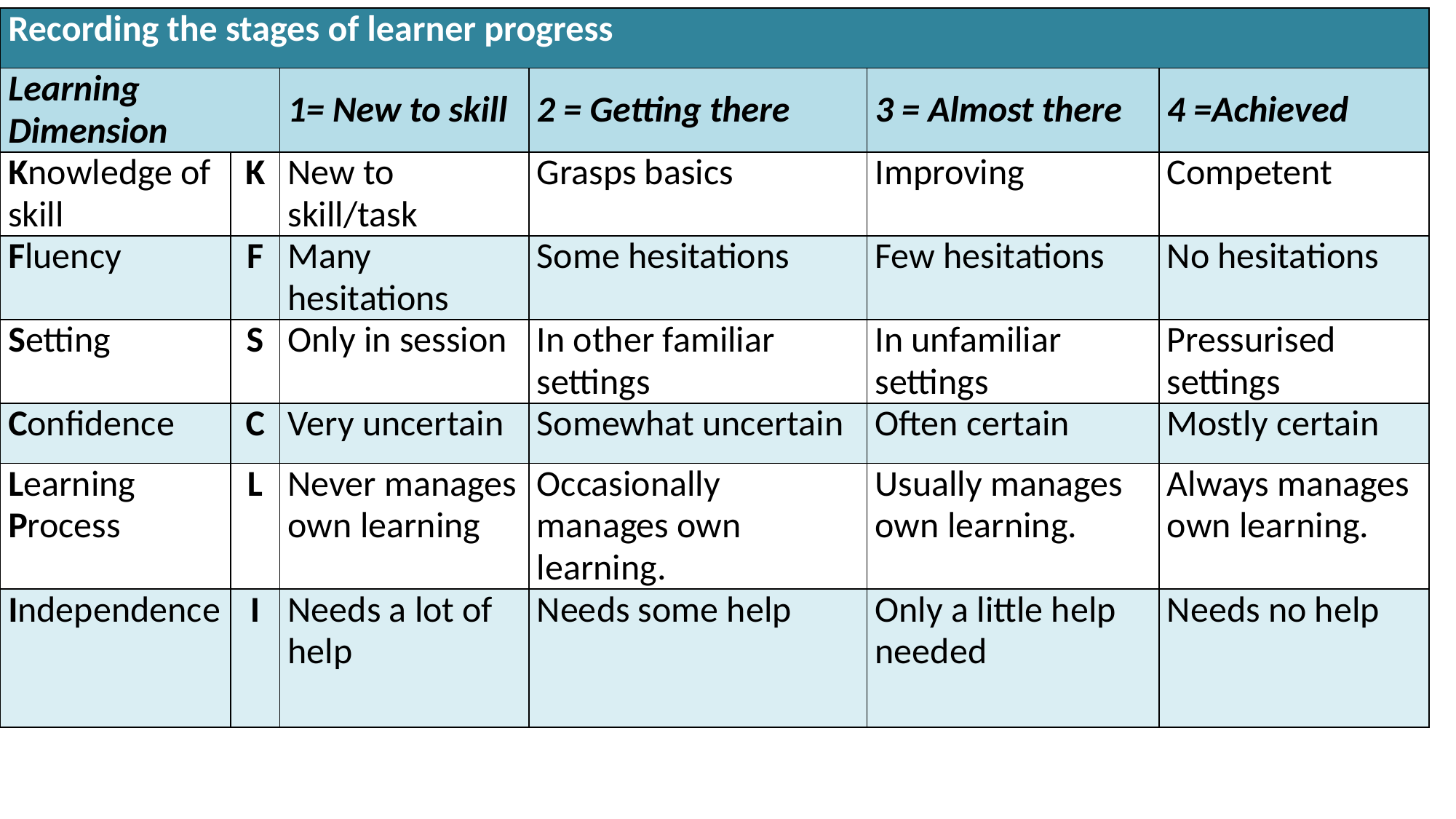

| Recording the stages of learner progress |  |  |  |  |  |
| --- | --- | --- | --- | --- | --- |
| Learning Dimension |  | 1= New to skill | 2 = Getting there | 3 = Almost there | 4 =Achieved |
| Knowledge of skill | K | New to skill/task | Grasps basics | Improving | Competent |
| Fluency | F | Many hesitations | Some hesitations | Few hesitations | No hesitations |
| Setting | S | Only in session | In other familiar settings | In unfamiliar settings | Pressurised settings |
| Confidence | C | Very uncertain | Somewhat uncertain | Often certain | Mostly certain |
| Learning Process | L | Never manages own learning | Occasionally manages own learning. | Usually manages own learning. | Always manages own learning. |
| Independence | I | Needs a lot of help | Needs some help | Only a little help needed | Needs no help |